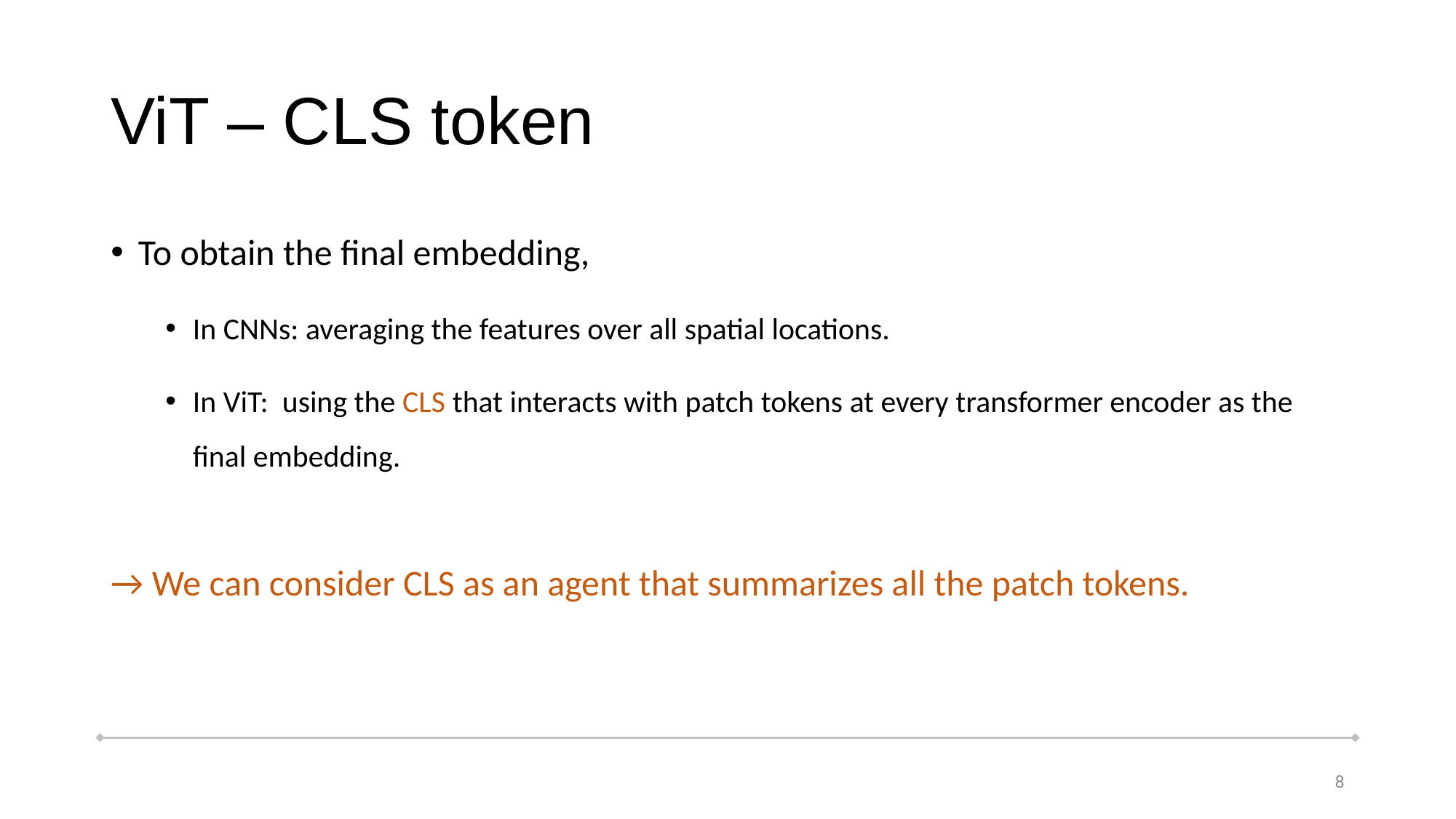

# ViT – CLS token
To obtain the final embedding,
In CNNs: averaging the features over all spatial locations.
In ViT:  using the CLS that interacts with patch tokens at every transformer encoder as the final embedding.
→ We can consider CLS as an agent that summarizes all the patch tokens.
8